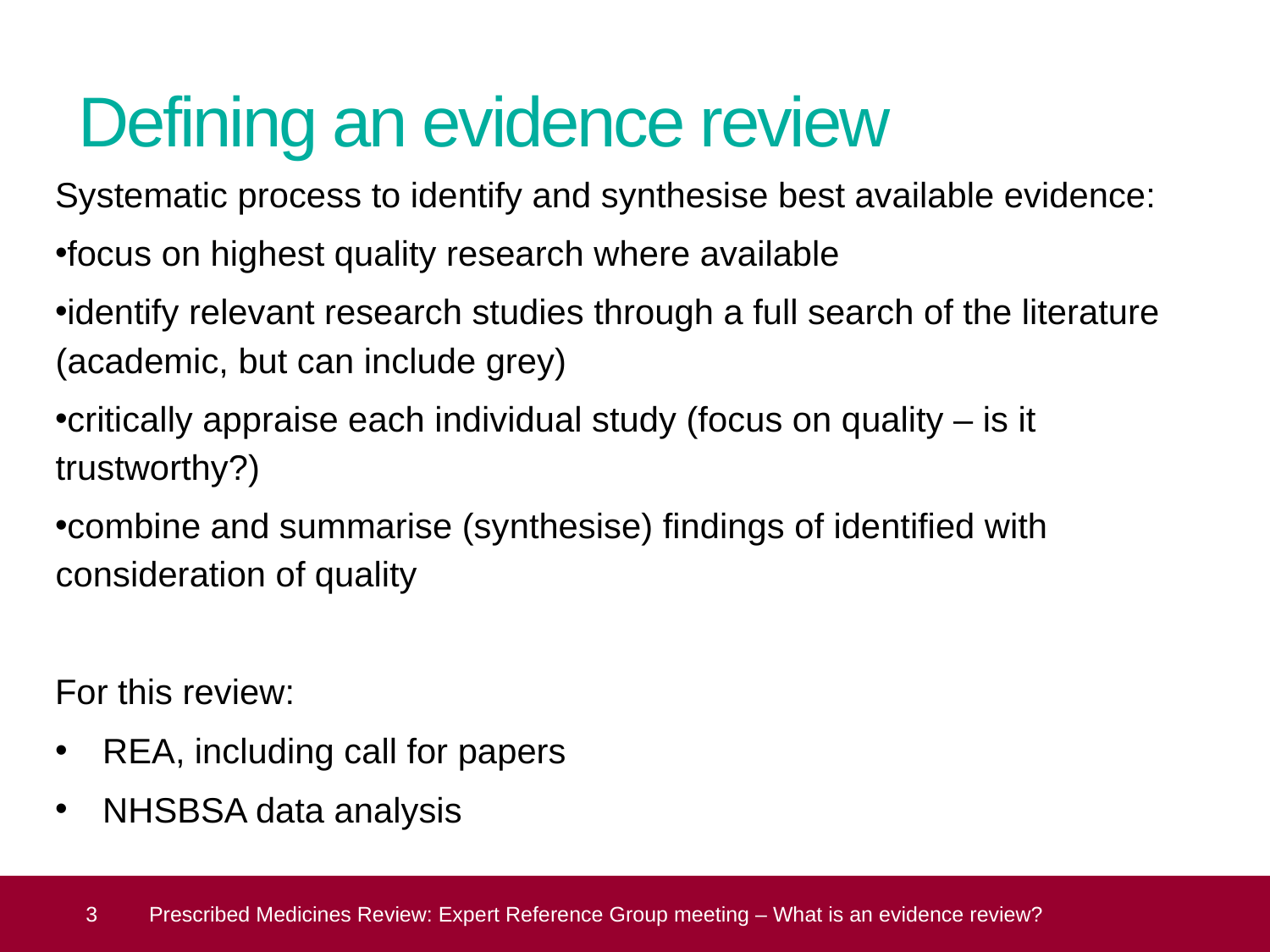

# Defining an evidence review
Systematic process to identify and synthesise best available evidence:
focus on highest quality research where available
identify relevant research studies through a full search of the literature (academic, but can include grey)
critically appraise each individual study (focus on quality – is it trustworthy?)
combine and summarise (synthesise) findings of identified with consideration of quality

For this review:
REA, including call for papers
NHSBSA data analysis
  3
Prescribed Medicines Review: Expert Reference Group meeting – What is an evidence review?